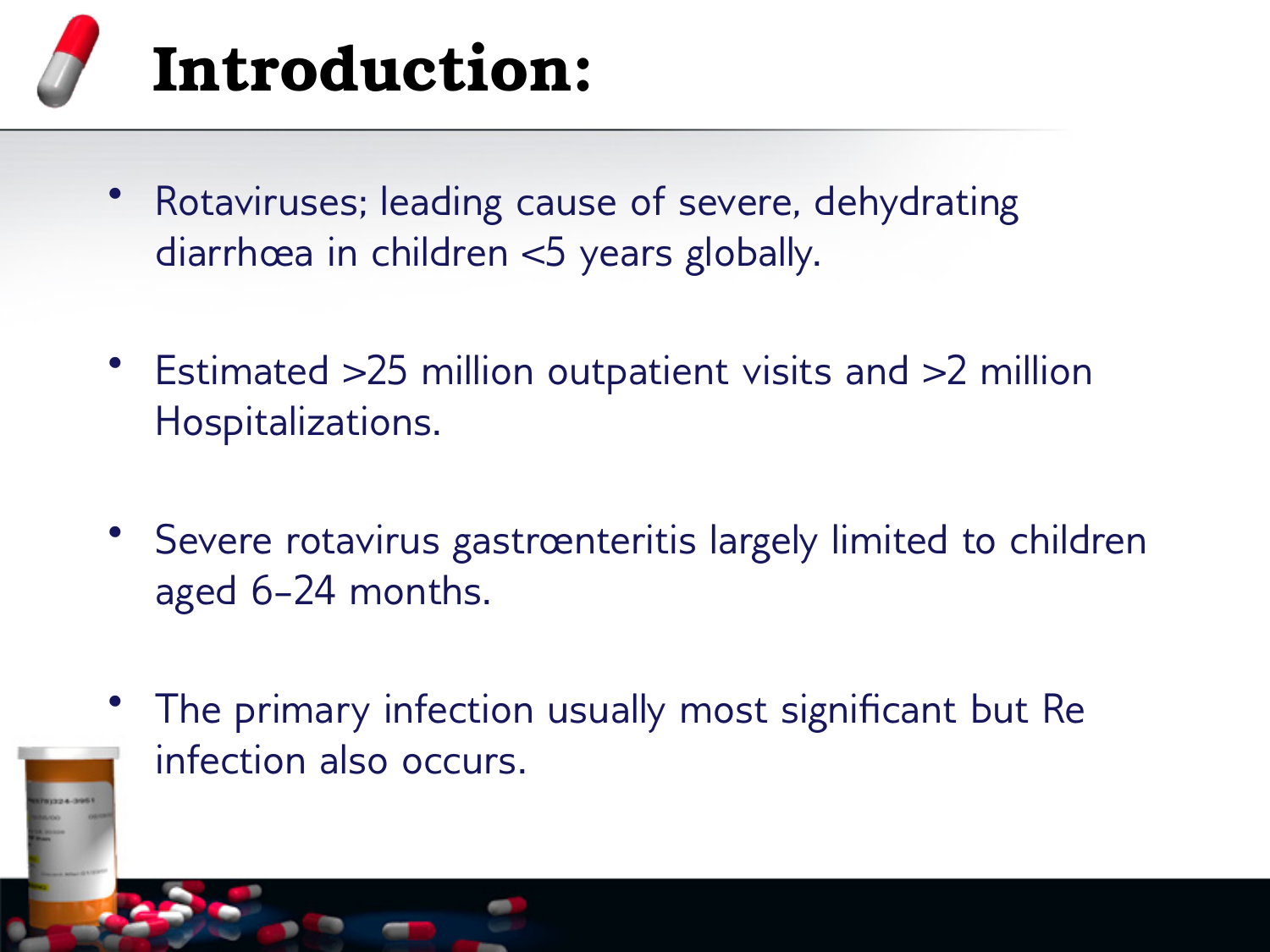

# Introduction:
Rotaviruses; leading cause of severe, dehydrating diarrhoea in children <5 years globally.

Estimated >25 million outpatient visits and >2 million Hospitalizations.

Severe rotavirus gastroenteritis largely limited to children aged 6–24 months.

The primary infection usually most significant but Re infection also occurs.